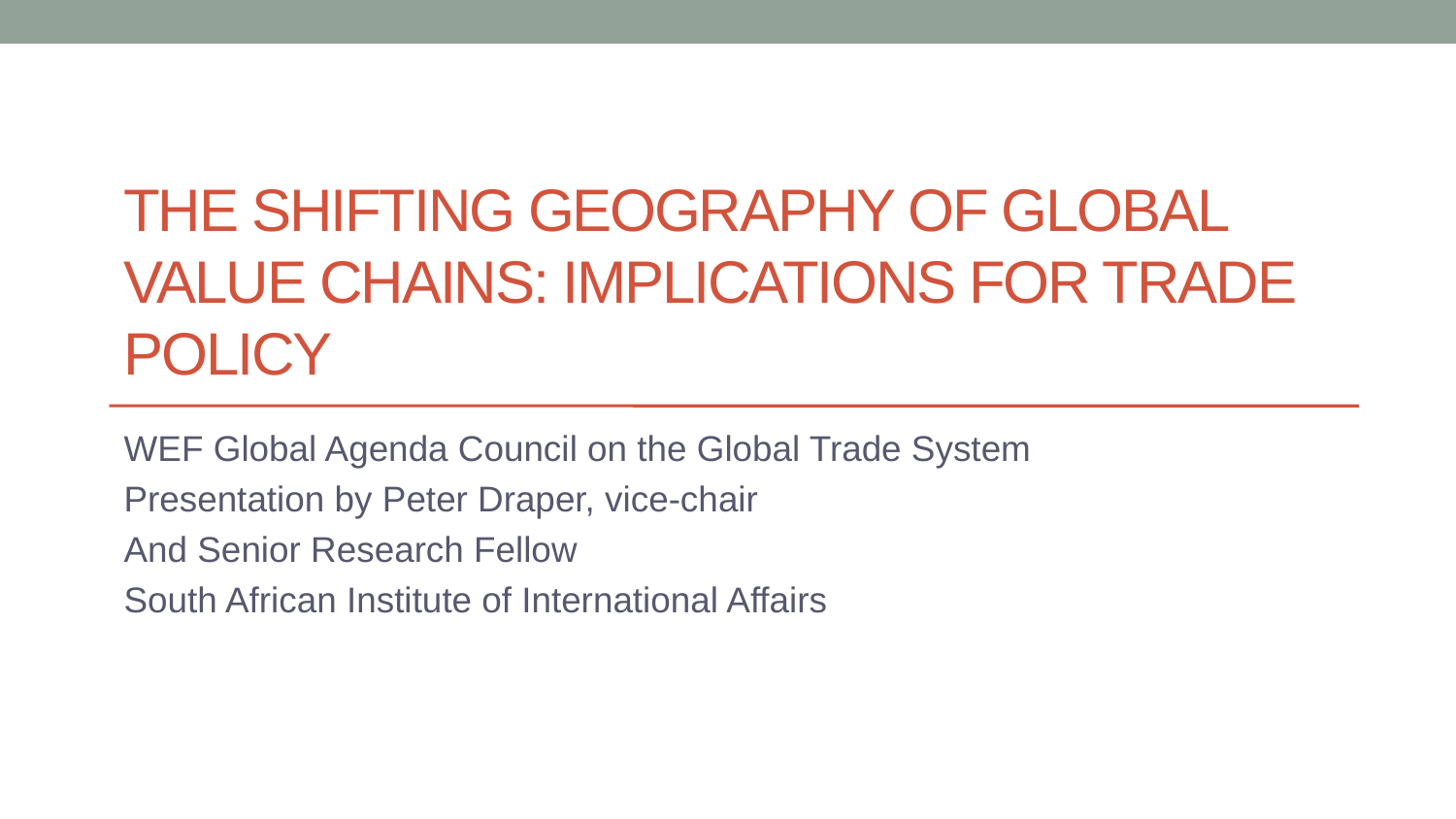

# THE SHIFTING GEOGRAPHY OF GLOBAL VALUE CHAINS: IMPLICATIONS FOR Trade policy
WEF Global Agenda Council on the Global Trade System
Presentation by Peter Draper, vice-chair
And Senior Research Fellow
South African Institute of International Affairs